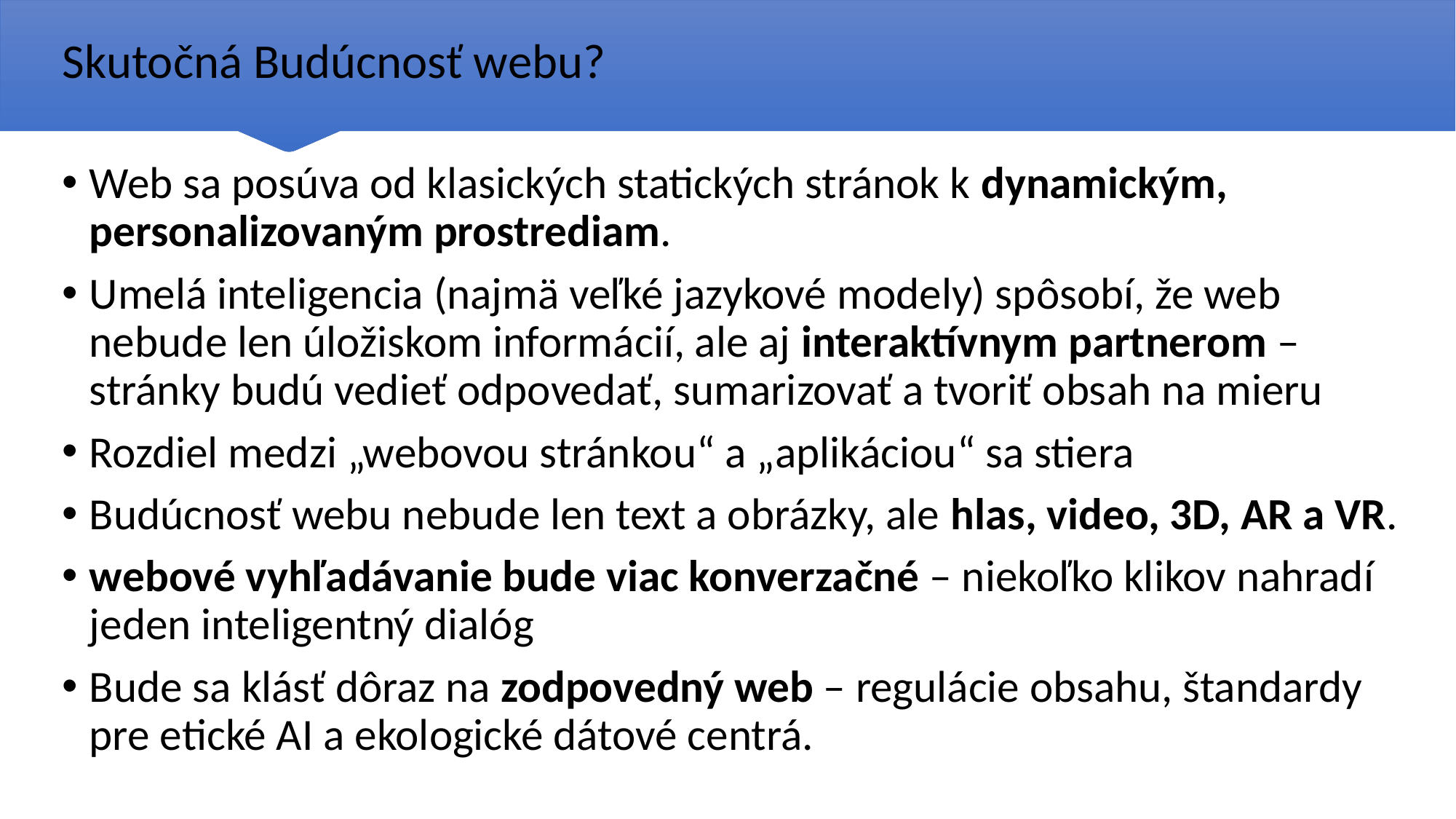

# Skutočná Budúcnosť webu?
Web sa posúva od klasických statických stránok k dynamickým, personalizovaným prostrediam.
Umelá inteligencia (najmä veľké jazykové modely) spôsobí, že web nebude len úložiskom informácií, ale aj interaktívnym partnerom – stránky budú vedieť odpovedať, sumarizovať a tvoriť obsah na mieru
Rozdiel medzi „webovou stránkou“ a „aplikáciou“ sa stiera
Budúcnosť webu nebude len text a obrázky, ale hlas, video, 3D, AR a VR.
webové vyhľadávanie bude viac konverzačné – niekoľko klikov nahradí jeden inteligentný dialóg
Bude sa klásť dôraz na zodpovedný web – regulácie obsahu, štandardy pre etické AI a ekologické dátové centrá.